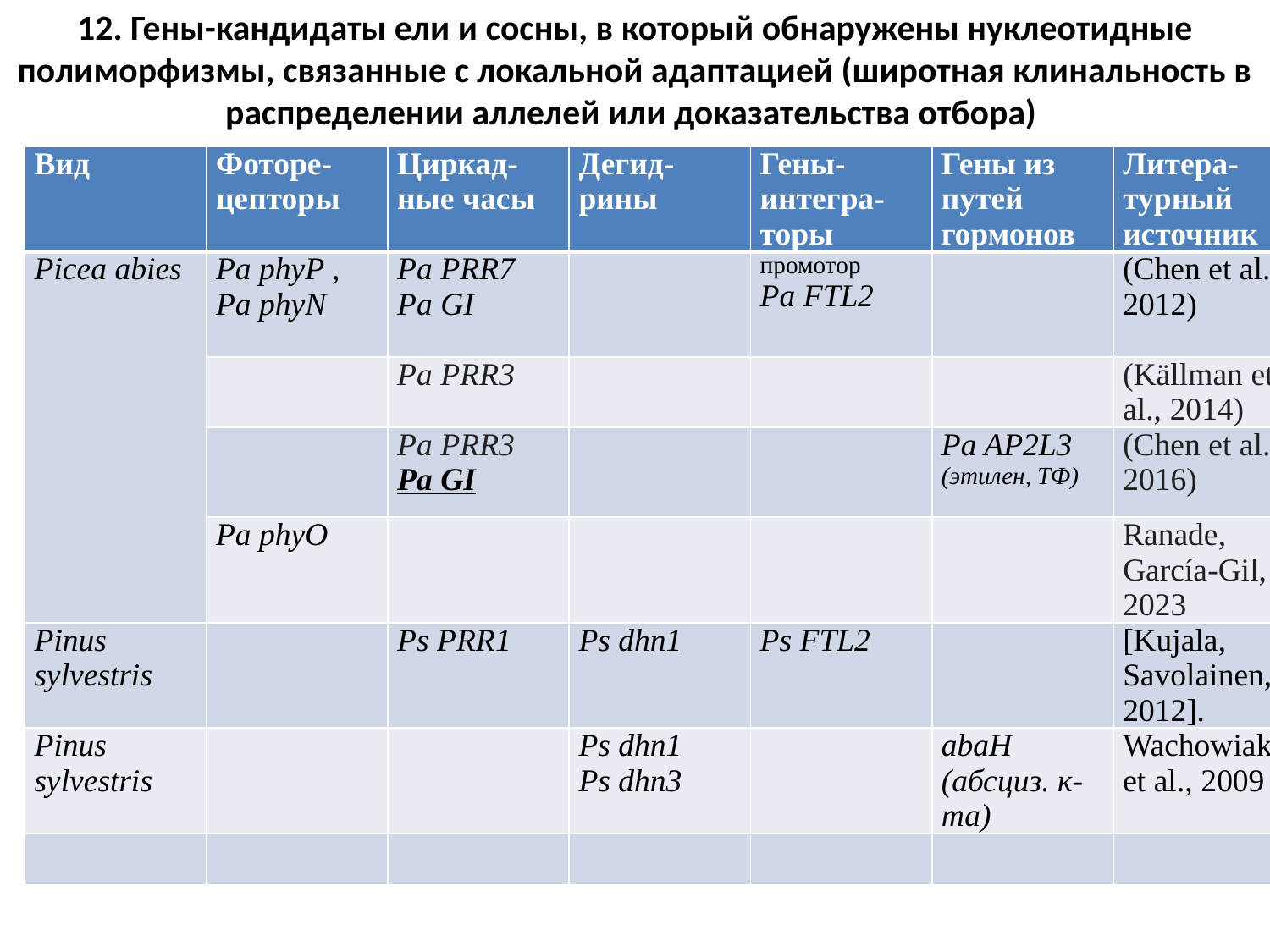

# 12. Гены-кандидаты ели и сосны, в который обнаружены нуклеотидные полиморфизмы, связанные с локальной адаптацией (широтная клинальность в распределении аллелей или доказательства отбора)
| Вид | Фоторе-цепторы | Циркад-ные часы | Дегид-рины | Гены- интегра-торы | Гены из путей гормонов | Литера-турный источник |
| --- | --- | --- | --- | --- | --- | --- |
| Picea abies | Pa phyP , Pa phyN | Pa PRR7 Pa GI |  | промотор Pa FTL2 |  | (Chen et al. 2012) |
|  |  | Pa PRR3 |  |  |  | (Källman et al., 2014) |
|  |  | Pa PRR3 Pa GI |  |  | Pa AP2L3 (этилен, ТФ) | (Chen et al. 2016) |
|  | Pa phyO |  |  |  |  | Ranade, García-Gil, 2023 |
| Pinus sylvestris |  | Ps PRR1 | Ps dhn1 | Ps FTL2 |  | [Kujala, Savolainen, 2012]. |
| Pinus sylvestris |  |  | Ps dhn1 Ps dhn3 |  | abaH (абсциз. к-та) | Wachowiak et al., 2009 |
|  |  |  |  |  |  |  |